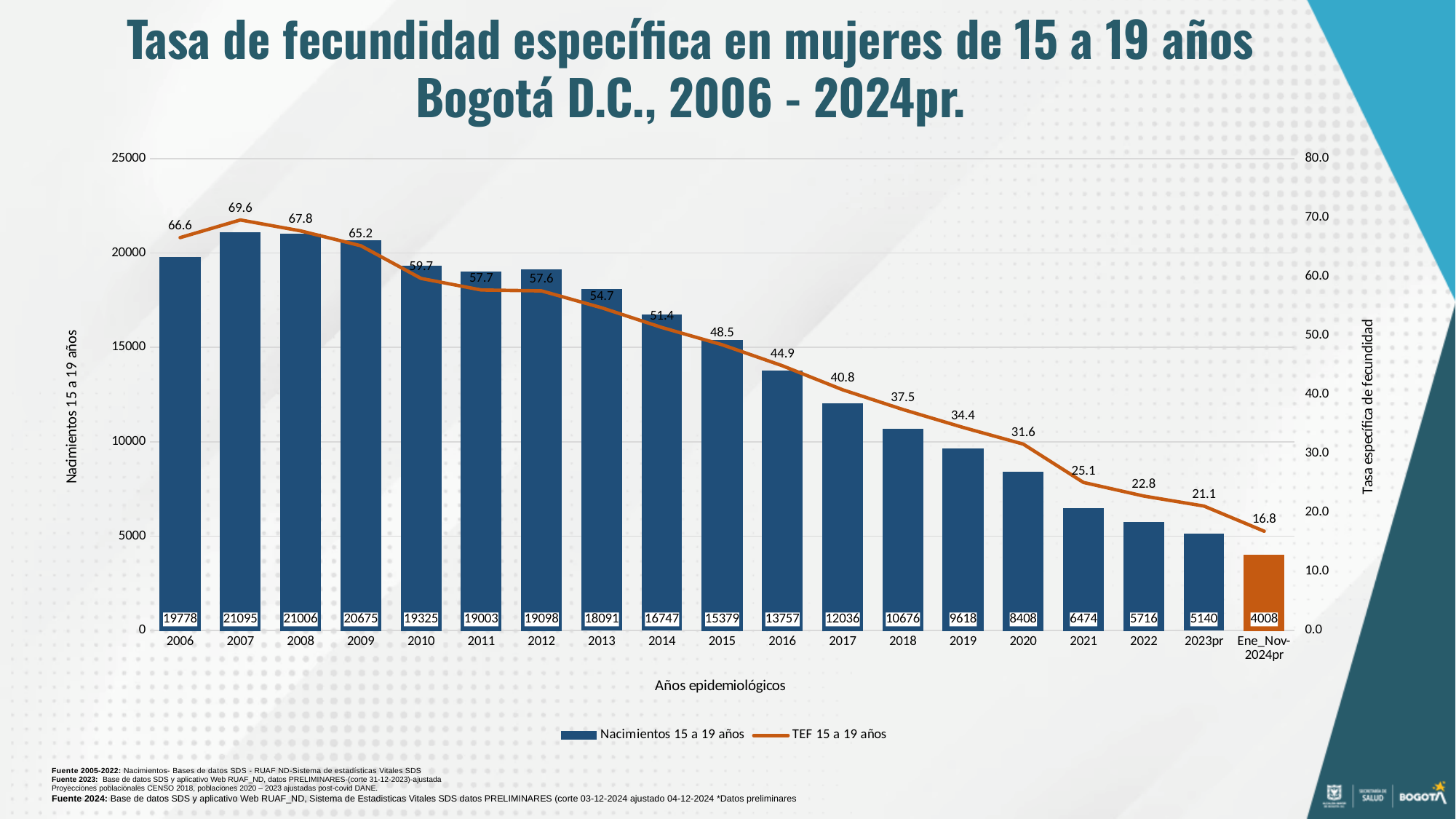

Tasa de fecundidad específica en mujeres de 15 a 19 años Bogotá D.C., 2006 - 2024pr.

### Chart

| Category | Nacimientos 15 a 19 años | TEF 15 a 19 años |
|---|---|---|
| 2006 | 19778.0 | 66.61232957913455 |
| 2007 | 21095.0 | 69.60346318060935 |
| 2008 | 21006.0 | 67.75495195610732 |
| 2009 | 20675.0 | 65.23007997980785 |
| 2010 | 19325.0 | 59.69277910428398 |
| 2011 | 19003.0 | 57.73162677230899 |
| 2012 | 19098.0 | 57.57716449498634 |
| 2013 | 18091.0 | 54.72006291400744 |
| 2014 | 16747.0 | 51.37526305778989 |
| 2015 | 15379.0 | 48.452750770316506 |
| 2016 | 13757.0 | 44.8912064532129 |
| 2017 | 12036.0 | 40.822140822140824 |
| 2018 | 10676.0 | 37.48134885108922 |
| 2019 | 9618.0 | 34.438556287596676 |
| 2020 | 8408.0 | 31.6 |
| 2021 | 6474.0 | 25.1 |
| 2022 | 5716.0 | 22.8 |
| 2023pr | 5140.0 | 21.1 |
| Ene_Nov-2024pr | 4008.0 | 16.834606709481225 |
Fuente 2005-2022: Nacimientos- Bases de datos SDS - RUAF ND-Sistema de estadísticas Vitales SDS
Fuente 2023:  Base de datos SDS y aplicativo Web RUAF_ND, datos PRELIMINARES-(corte 31-12-2023)-ajustada
Proyecciones poblacionales CENSO 2018, poblaciones 2020 – 2023 ajustadas post-covid DANE.
Fuente 2024: Base de datos SDS y aplicativo Web RUAF_ND, Sistema de Estadisticas Vitales SDS datos PRELIMINARES (corte 03-12-2024 ajustado 04-12-2024 *Datos preliminares